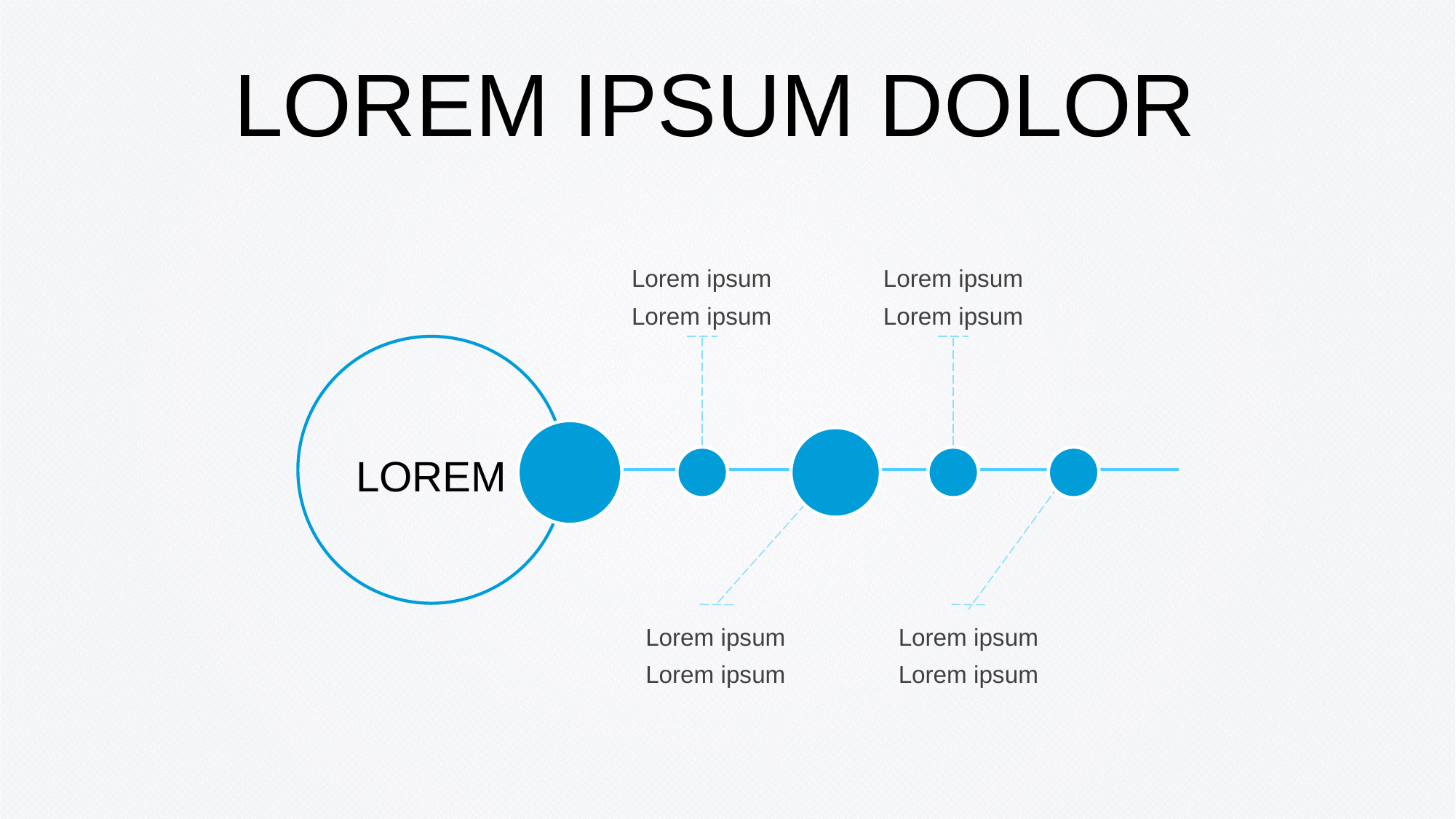

# LOREM IPSUM DOLOR
Lorem ipsum
Lorem ipsum
Lorem ipsum
Lorem ipsum
LOREM

Lorem ipsum
Lorem ipsum
Lorem ipsum
Lorem ipsum